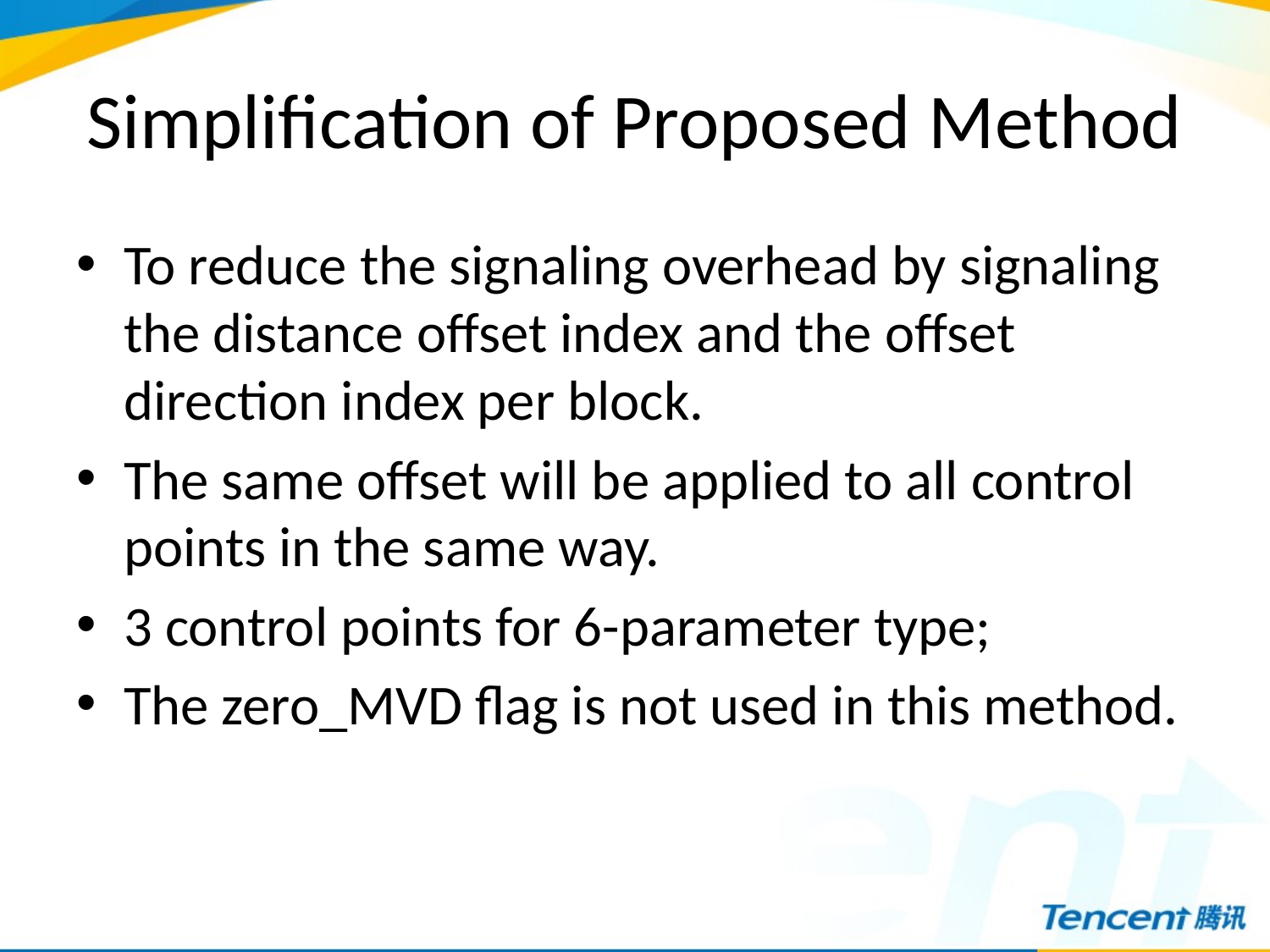

# Simplification of Proposed Method
To reduce the signaling overhead by signaling the distance offset index and the offset direction index per block.
The same offset will be applied to all control points in the same way.
3 control points for 6-parameter type;
The zero_MVD flag is not used in this method.